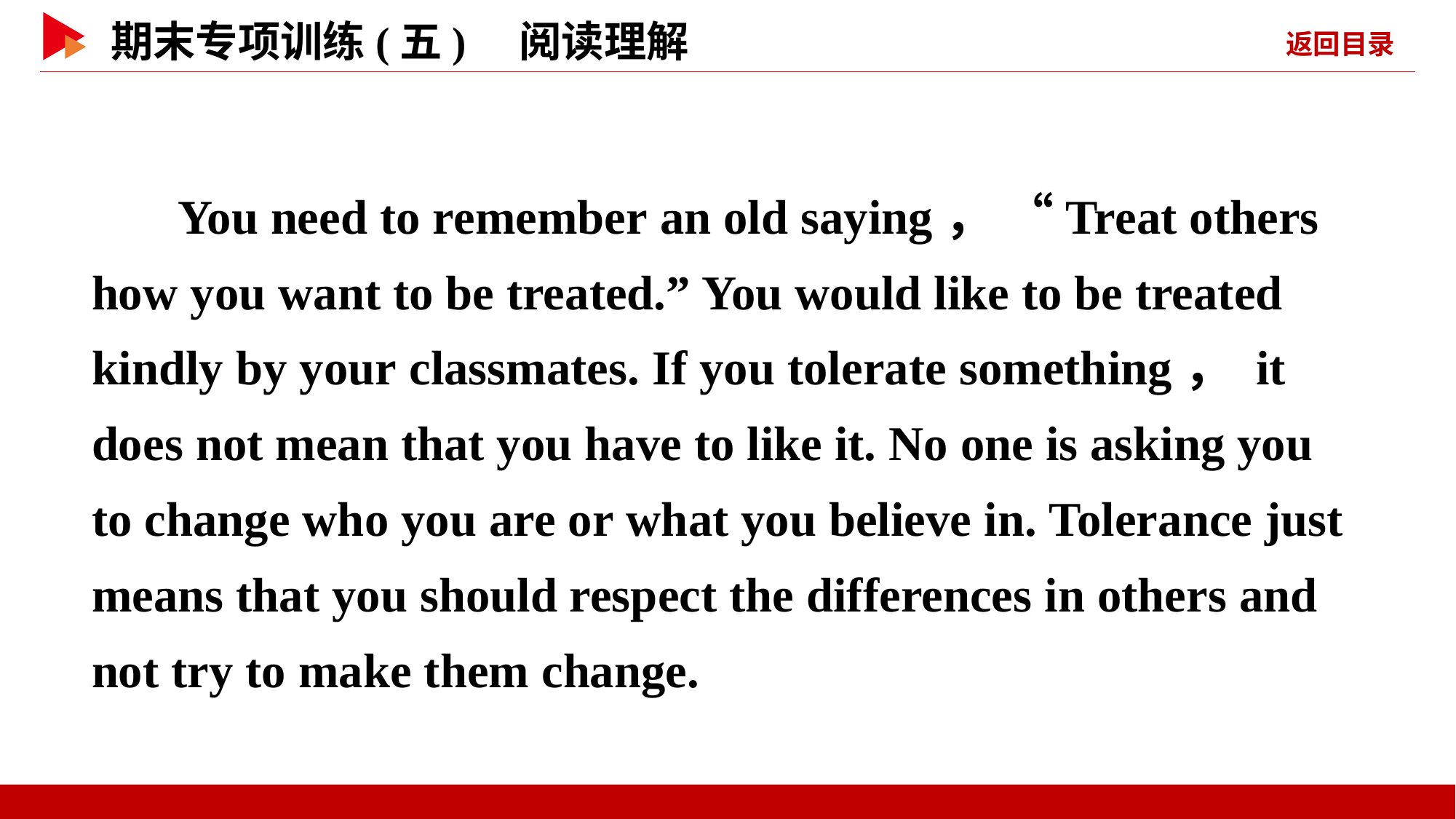

You need to remember an old saying， “Treat others how you want to be treated.” You would like to be treated kindly by your classmates. If you tolerate something， it does not mean that you have to like it. No one is asking you to change who you are or what you believe in. Tolerance just means that you should respect the differences in others and not try to make them change.